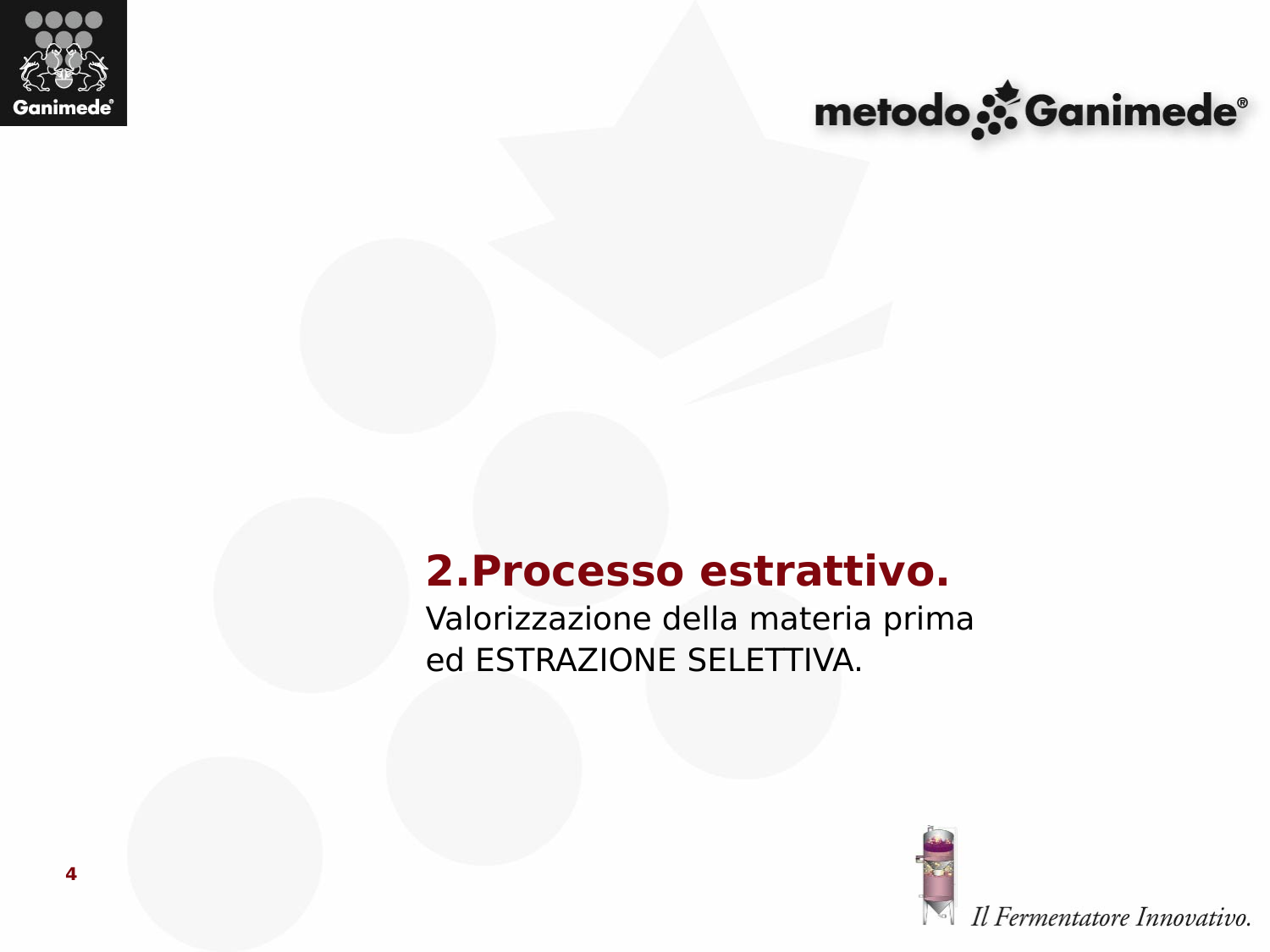

# 2.Processo estrattivo. Valorizzazione della materia prima ed ESTRAZIONE SELETTIVA.
4